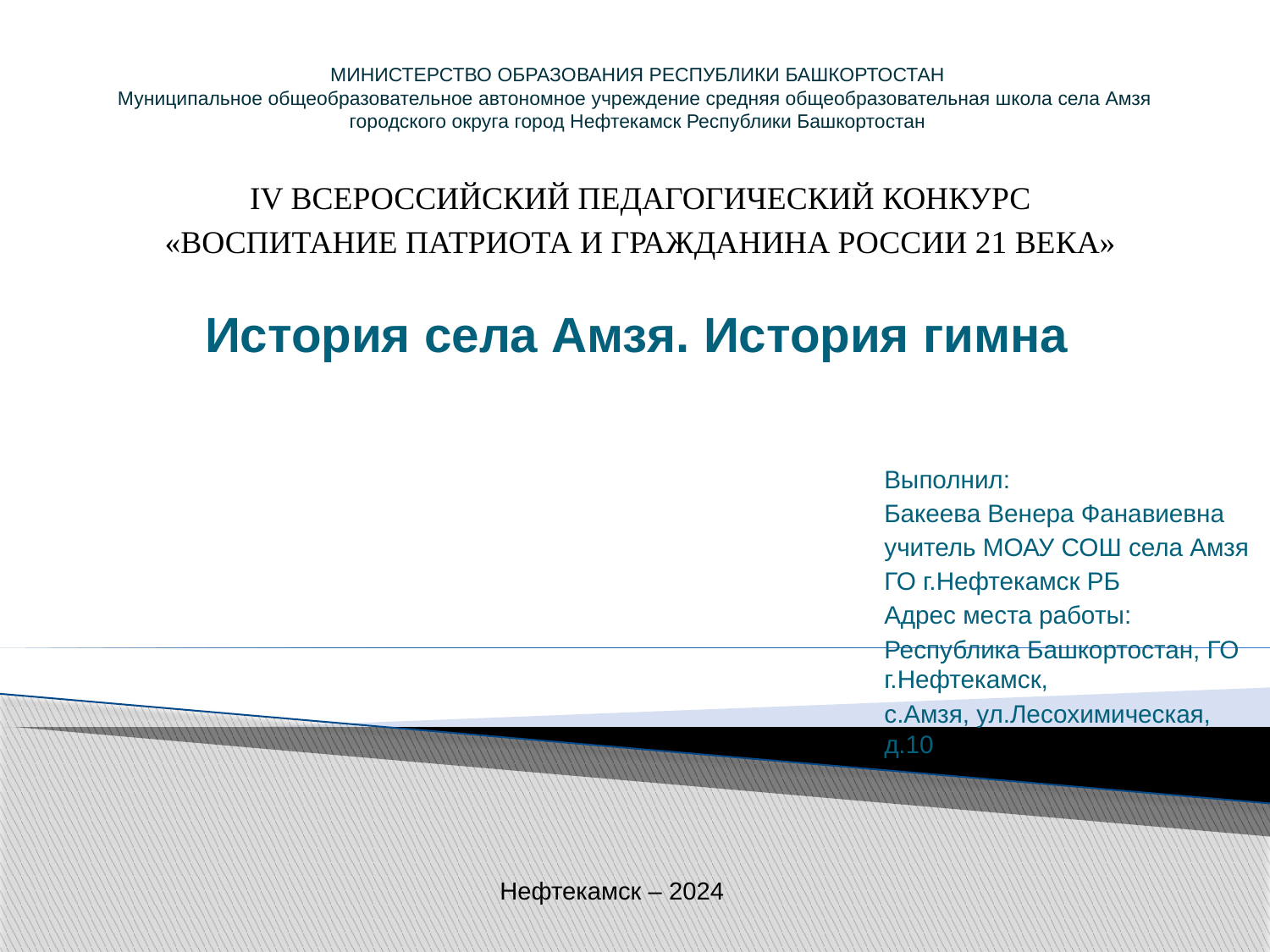

МИНИСТЕРСТВО ОБРАЗОВАНИЯ РЕСПУБЛИКИ БАШКОРТОСТАН
Муниципальное общеобразовательное автономное учреждение средняя общеобразовательная школа села Амзя
городского округа город Нефтекамск Республики Башкортостан
IV ВСЕРОССИЙСКИЙ ПЕДАГОГИЧЕСКИЙ КОНКУРС
«ВОСПИТАНИЕ ПАТРИОТА И ГРАЖДАНИНА РОССИИ 21 ВЕКА»
# История села Амзя. История гимна

Выполнил:
Бакеева Венера Фанавиевна
учитель МОАУ СОШ села Амзя
ГО г.Нефтекамск РБ
Адрес места работы:
Республика Башкортостан, ГО г.Нефтекамск,
с.Амзя, ул.Лесохимическая, д.10

Нефтекамск – 2024